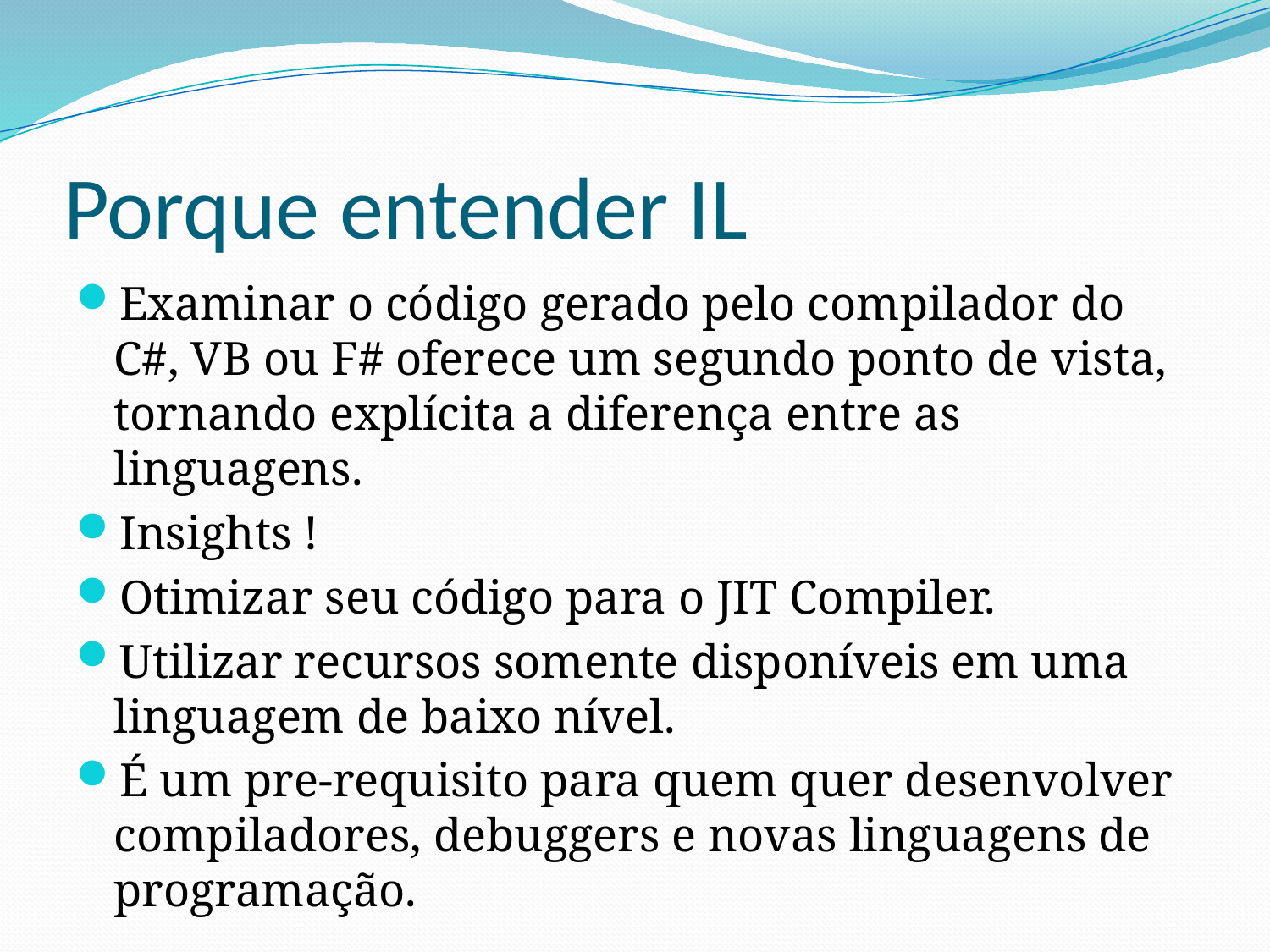

# Porque entender IL
Examinar o código gerado pelo compilador do C#, VB ou F# oferece um segundo ponto de vista, tornando explícita a diferença entre as linguagens.
Insights !
Otimizar seu código para o JIT Compiler.
Utilizar recursos somente disponíveis em uma linguagem de baixo nível.
É um pre-requisito para quem quer desenvolver compiladores, debuggers e novas linguagens de programação.